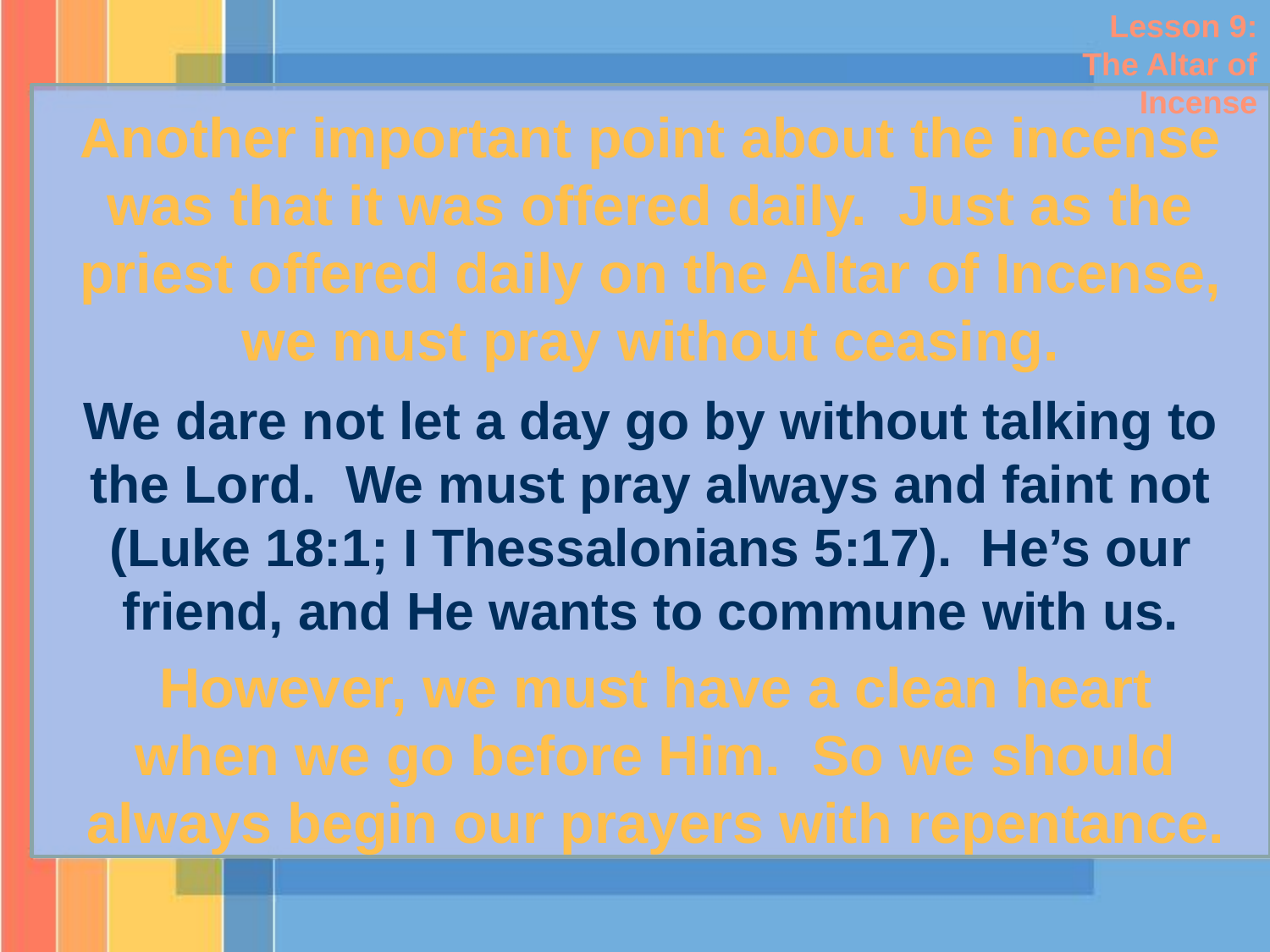

Lesson 9: The Altar of Incense

Another important point about the incense was that it was offered daily.  Just as the priest offered daily on the Altar of Incense, we must pray without ceasing.
We dare not let a day go by without talking to the Lord.  We must pray always and faint not (Luke 18:1; I Thessalonians 5:17).  He’s our friend, and He wants to commune with us.
However, we must have a clean heart when we go before Him.  So we should always begin our prayers with repentance.